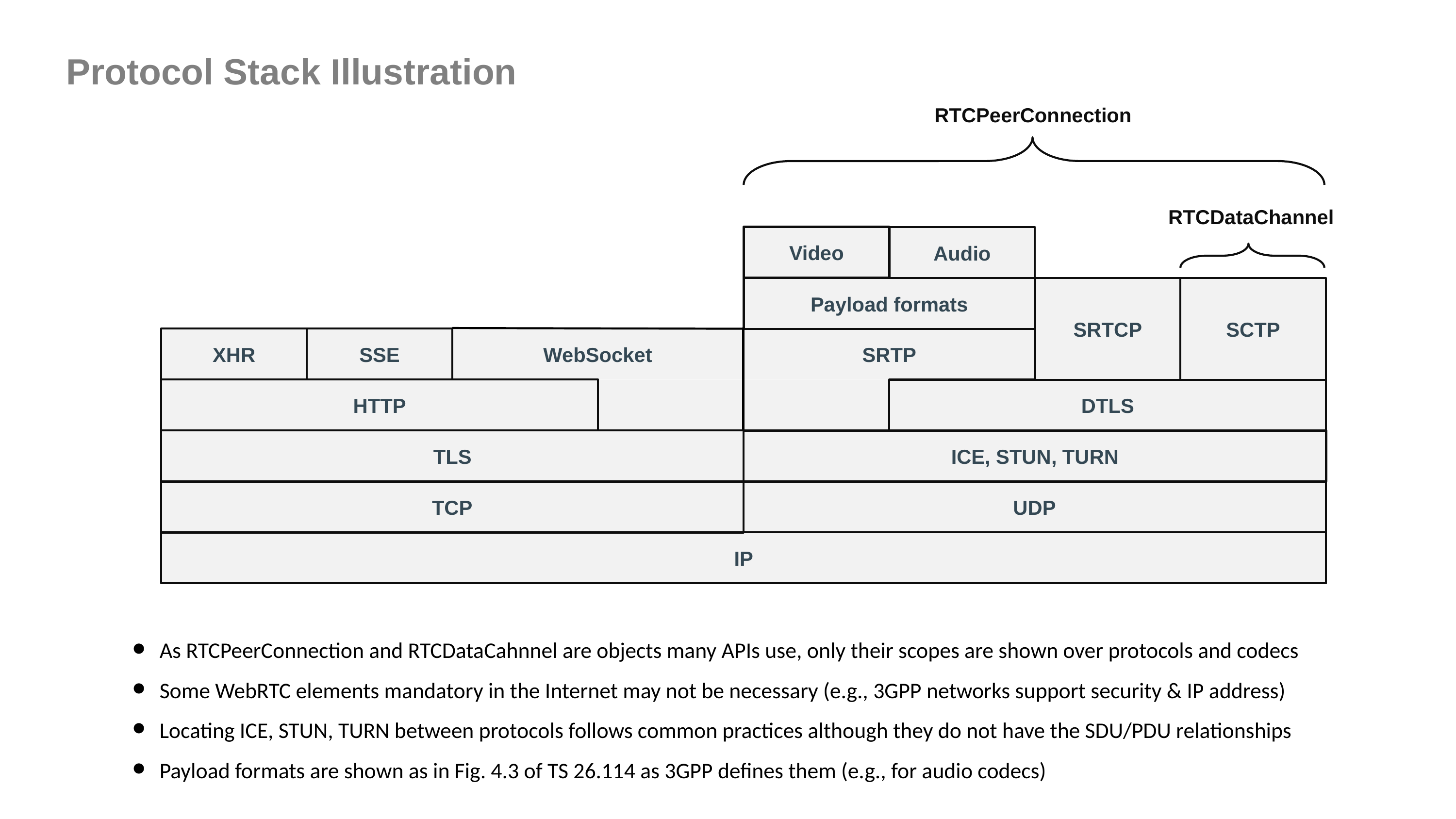

Protocol Stack Illustration

RTCPeerConnection

RTCDataChannel
Video
Audio
SCTP
Payload formats
SRTCP
XHR
SSE
WebSocket
SRTP
HTTP
DTLS

TLS
ICE, STUN, TURN
TCP
UDP
IP
As RTCPeerConnection and RTCDataCahnnel are objects many APIs use, only their scopes are shown over protocols and codecs
Some WebRTC elements mandatory in the Internet may not be necessary (e.g., 3GPP networks support security & IP address)
Locating ICE, STUN, TURN between protocols follows common practices although they do not have the SDU/PDU relationships
Payload formats are shown as in Fig. 4.3 of TS 26.114 as 3GPP defines them (e.g., for audio codecs)